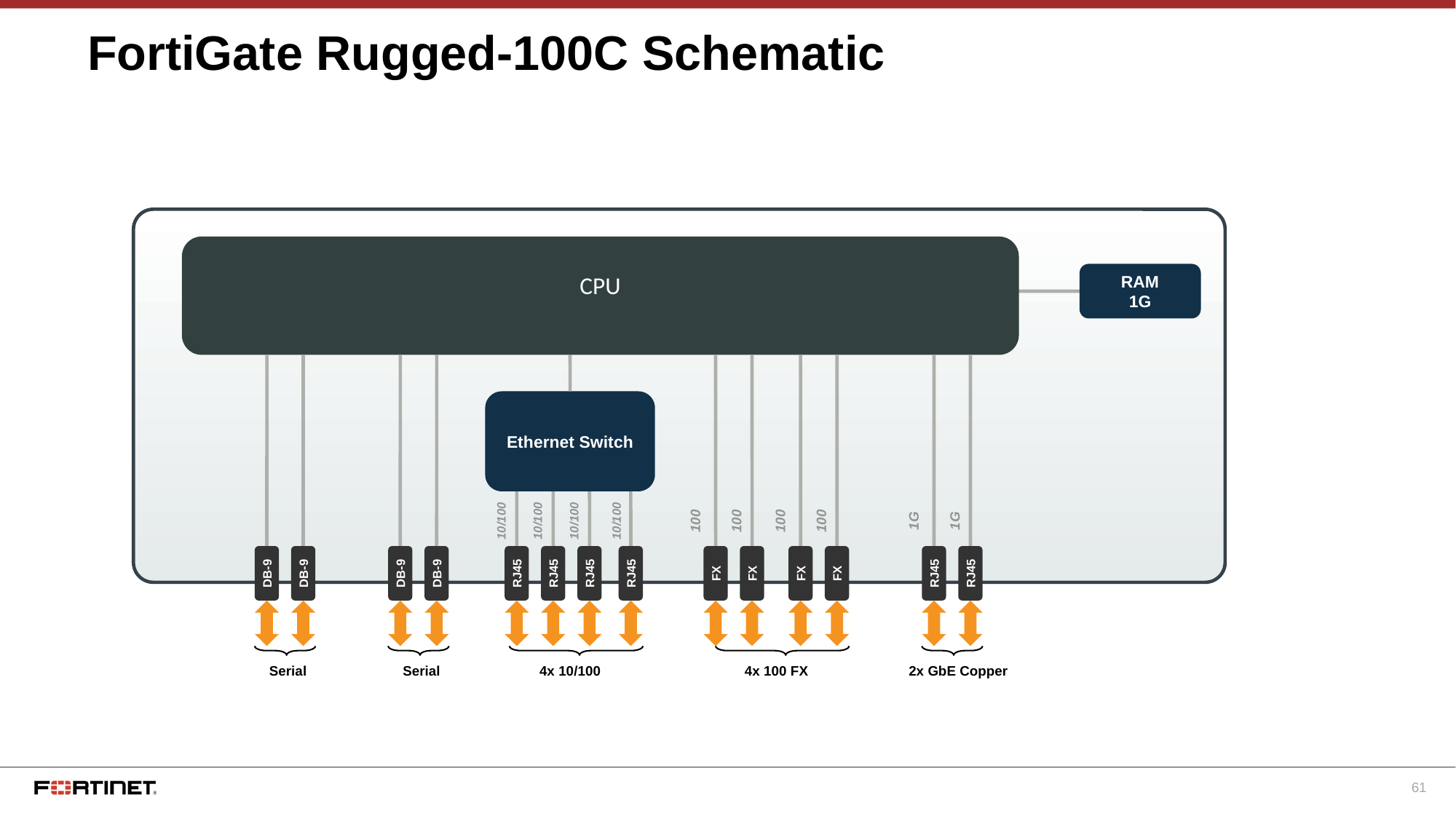

# FortiGate Rugged-100C Schematic

CPU

RAM
1G

Ethernet Switch

100
100
100
100
1G
1G
10/100
10/100
10/100
10/100
DB-9
DB-9
DB-9
DB-9
RJ45
RJ45
RJ45
RJ45
FX
FX
FX
FX
RJ45
RJ45

Serial
Serial
4x 10/100
4x 100 FX
2x GbE Copper